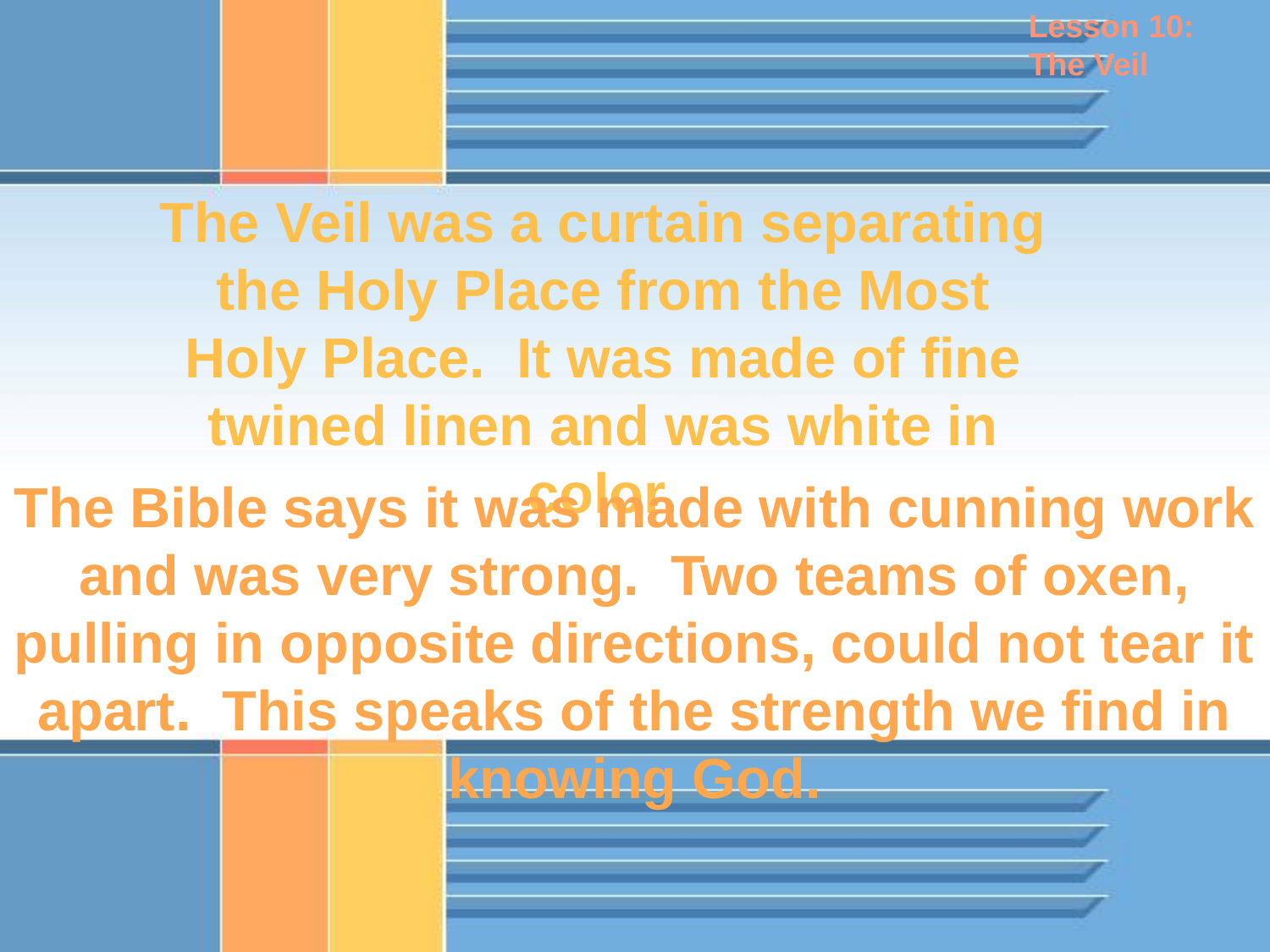

Lesson 10: The Veil
The Veil was a curtain separating the Holy Place from the Most Holy Place.  It was made of fine twined linen and was white in color.
The Bible says it was made with cunning work and was very strong.  Two teams of oxen, pulling in opposite directions, could not tear it apart.  This speaks of the strength we find in knowing God.